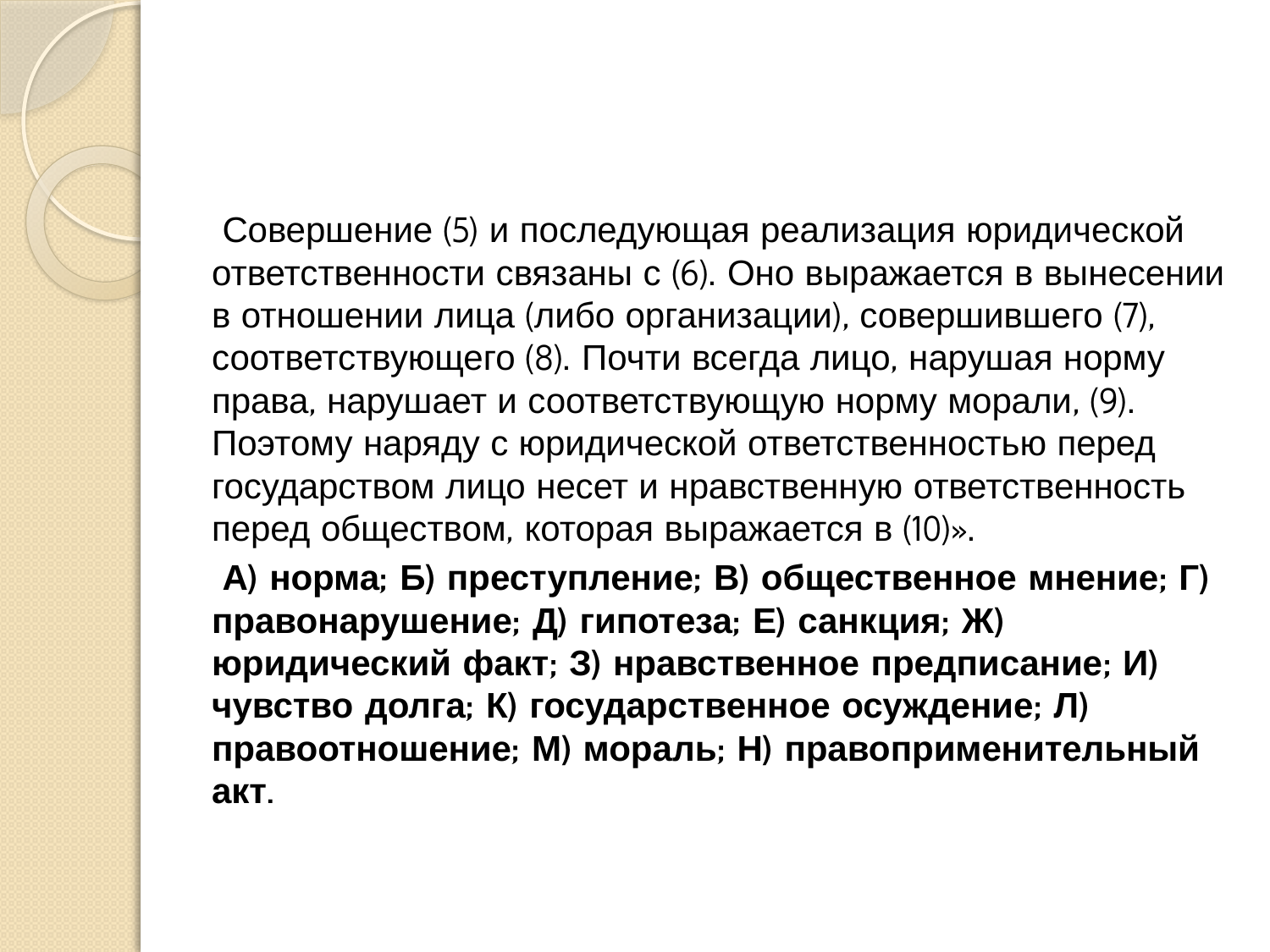

#
Совершение (5) и последующая реализация юридической ответственности связаны с (6). Оно выражается в вынесении в отношении лица (либо организации), совершившего (7), соответствующего (8). Почти всегда лицо, нарушая норму права, нарушает и соответствующую норму морали, (9). Поэтому наряду с юридической ответственностью перед государством лицо несет и нравственную ответственность перед обществом, которая выражается в (10)».
А) норма; Б) преступление; В) общественное мнение; Г) правонарушение; Д) гипотеза; Е) санкция; Ж) юридический факт; З) нравственное предписание; И) чувство долга; К) государственное осуждение; Л) правоотношение; М) мораль; Н) правоприменительный акт.